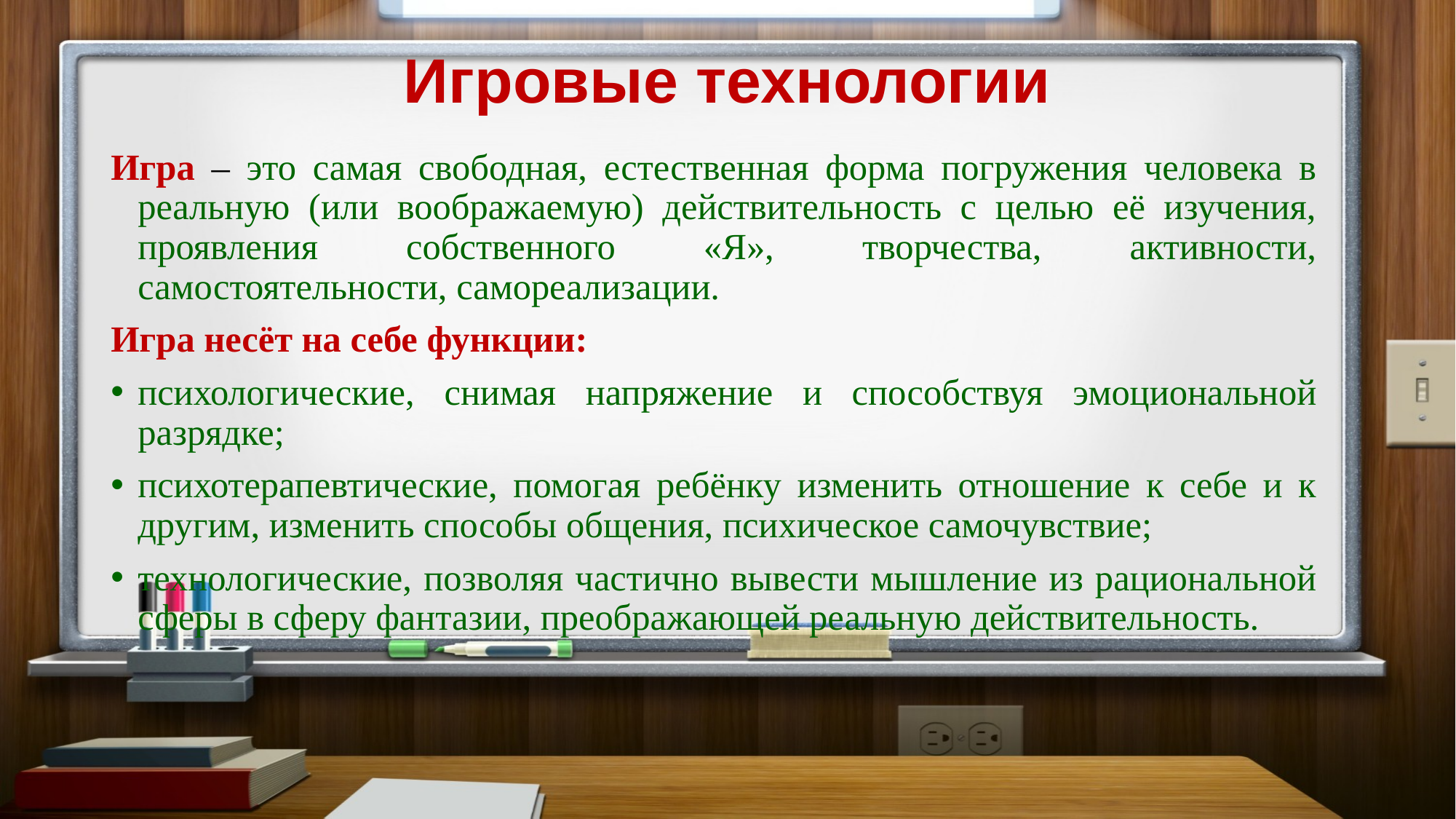

# Игровые технологии
Игра – это самая свободная, естественная форма погружения человека в реальную (или воображаемую) действительность с целью её изучения, проявления собственного «Я», творчества, активности, самостоятельности, самореализации.
Игра несёт на себе функции:
психологические, снимая напряжение и способствуя эмоциональной разрядке;
психотерапевтические, помогая ребёнку изменить отношение к себе и к другим, изменить способы общения, психическое самочувствие;
технологические, позволяя частично вывести мышление из рациональной сферы в сферу фантазии, преображающей реальную действительность.